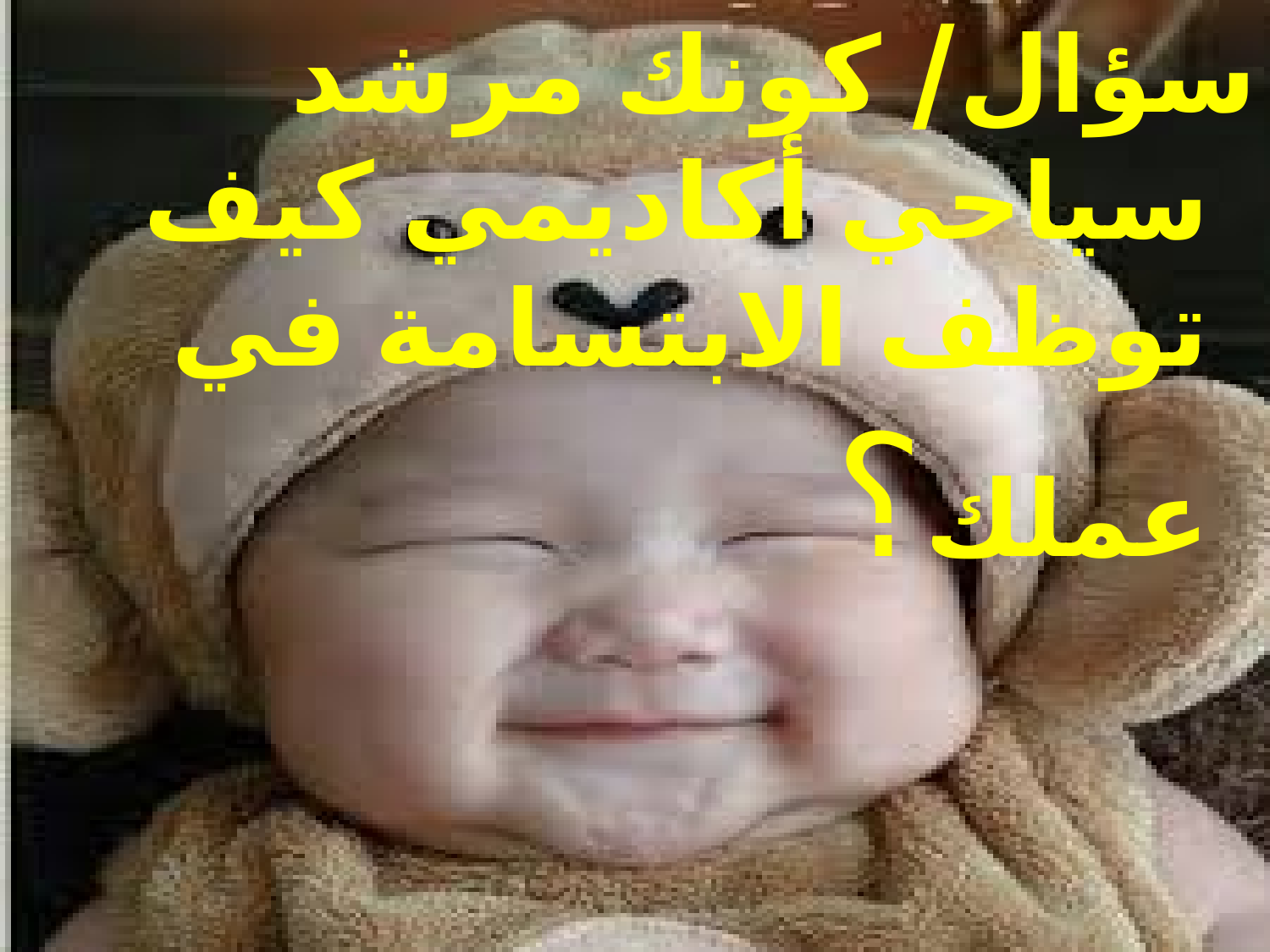

سؤال/ كونك مرشد سياحي أكاديمي كيف توظف الابتسامة في عملك؟